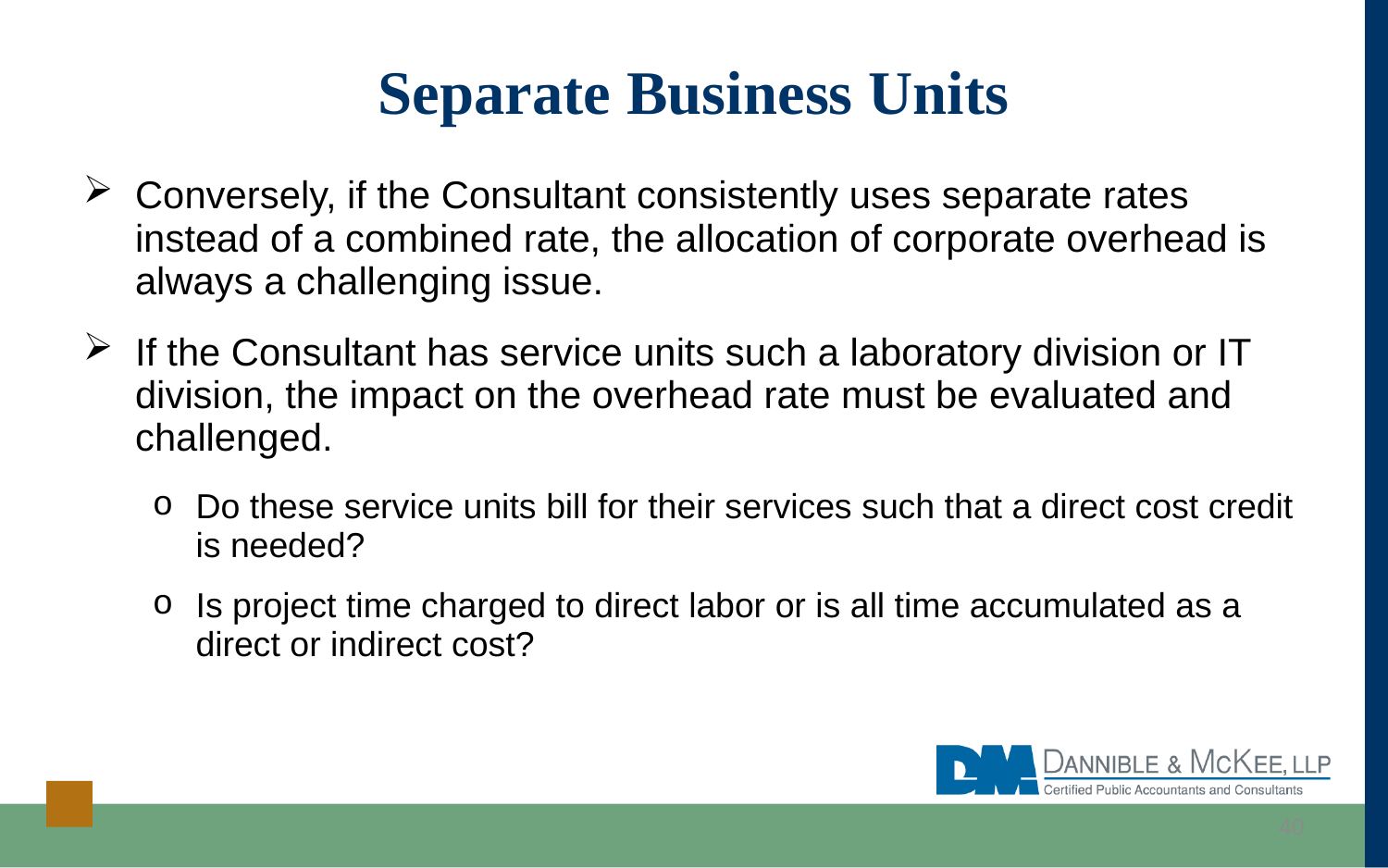

# Separate Business Units
Conversely, if the Consultant consistently uses separate rates instead of a combined rate, the allocation of corporate overhead is always a challenging issue.
If the Consultant has service units such a laboratory division or IT division, the impact on the overhead rate must be evaluated and challenged.
Do these service units bill for their services such that a direct cost credit is needed?
Is project time charged to direct labor or is all time accumulated as a direct or indirect cost?
40